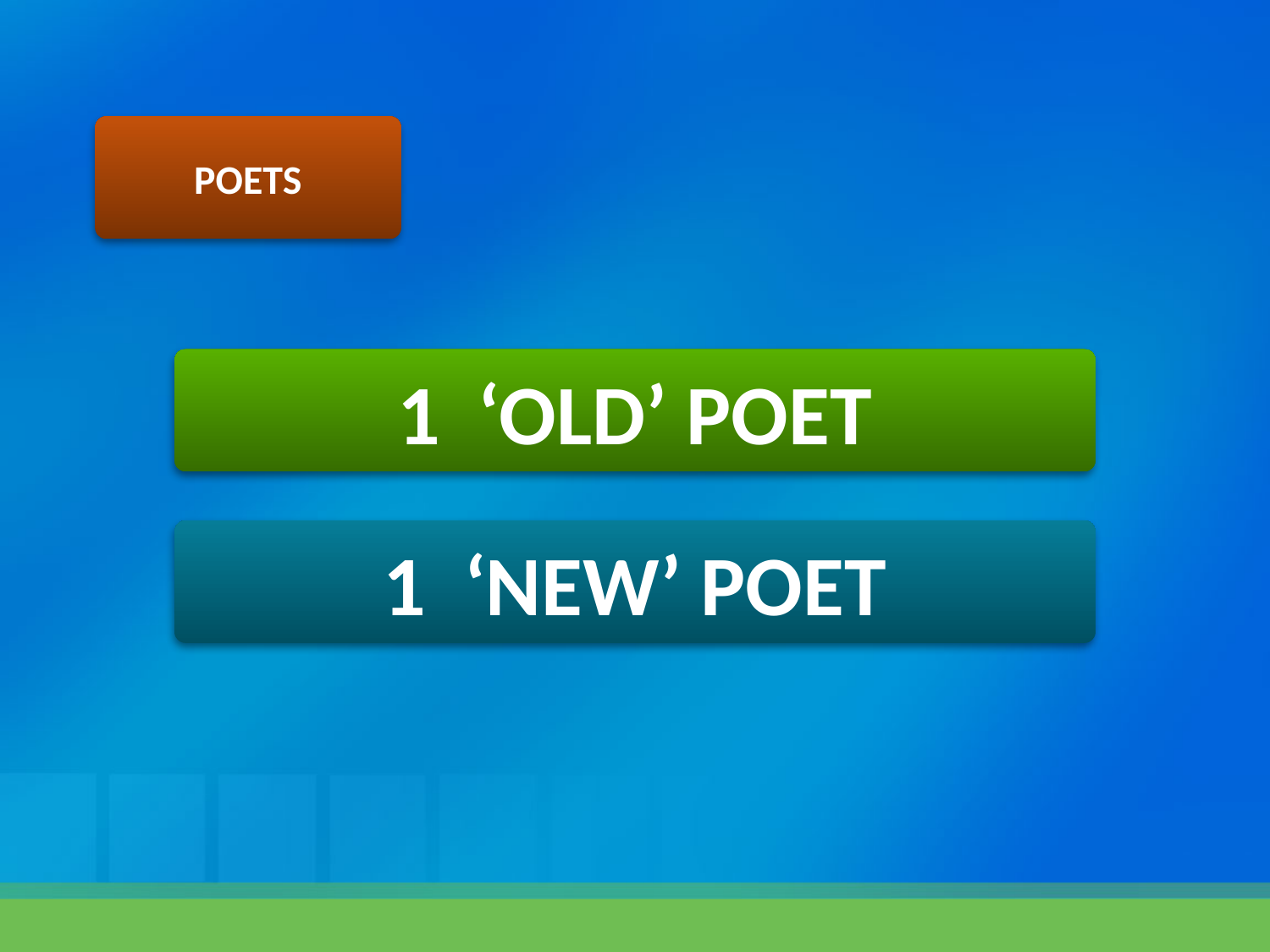

POETS
1  ‘OLD’ POET
1  ‘NEW’ POET